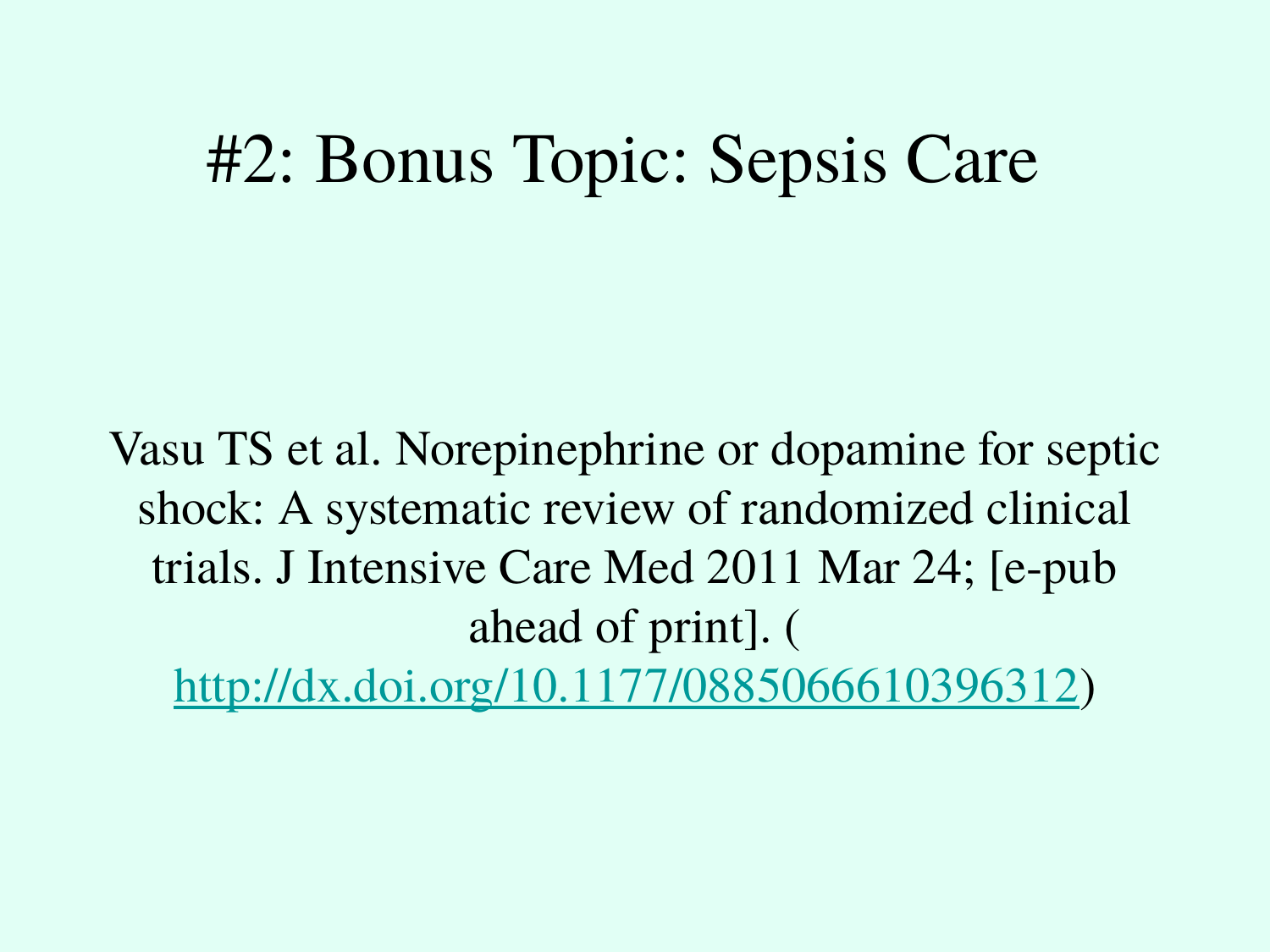

#2: Bonus Topic: Sepsis Care
# Vasu TS et al. Norepinephrine or dopamine for septic shock: A systematic review of randomized clinical trials. J Intensive Care Med 2011 Mar 24; [e-pub ahead of print]. (http://dx.doi.org/10.1177/0885066610396312)